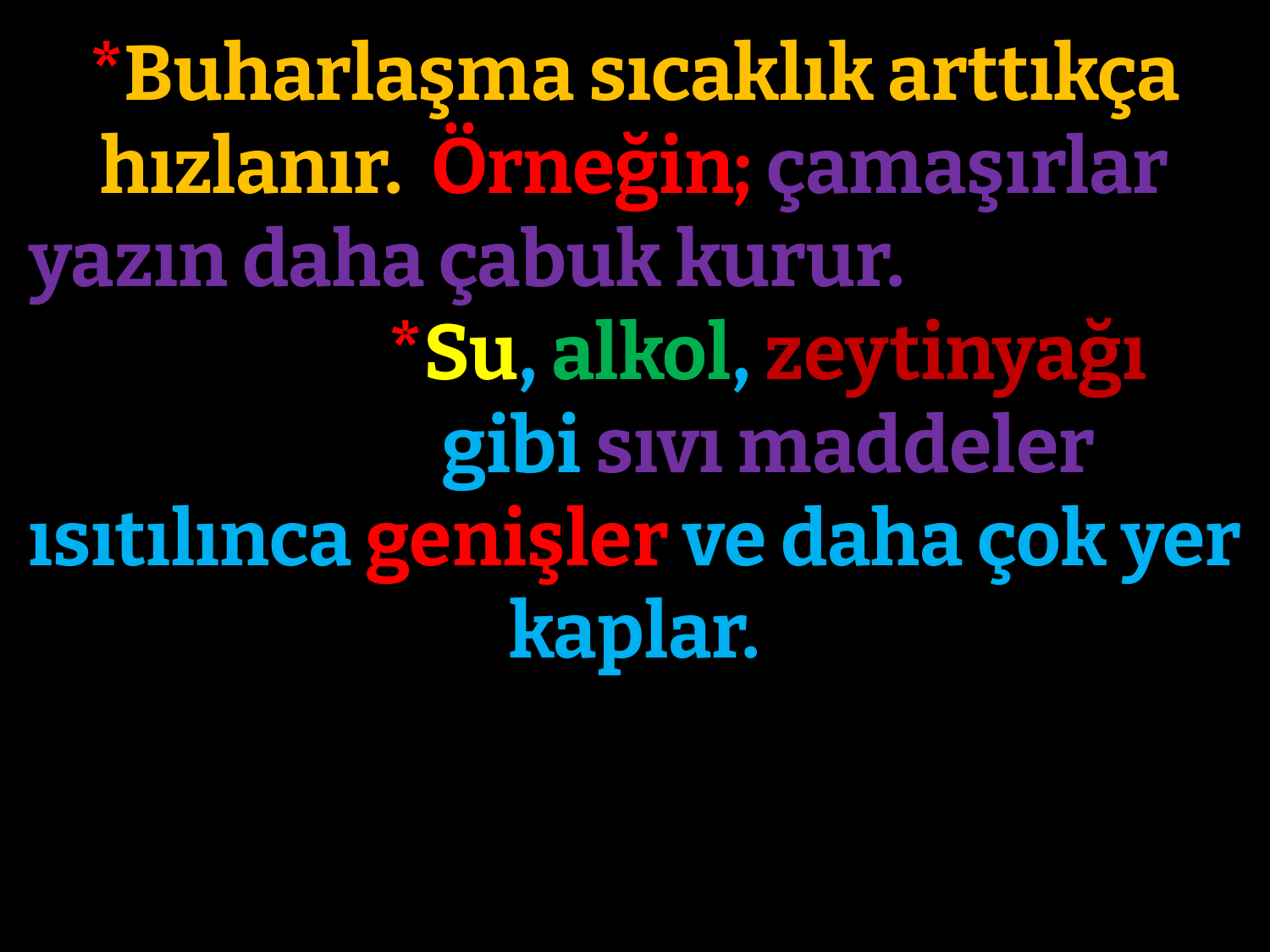

*Buharlaşma sıcaklık arttıkça hızlanır.  Örneğin; çamaşırlar yazın daha çabuk kurur.                                            *Su, alkol, zeytinyağı
		 gibi sıvı maddeler ısıtılınca genişler ve daha çok yer kaplar.
#